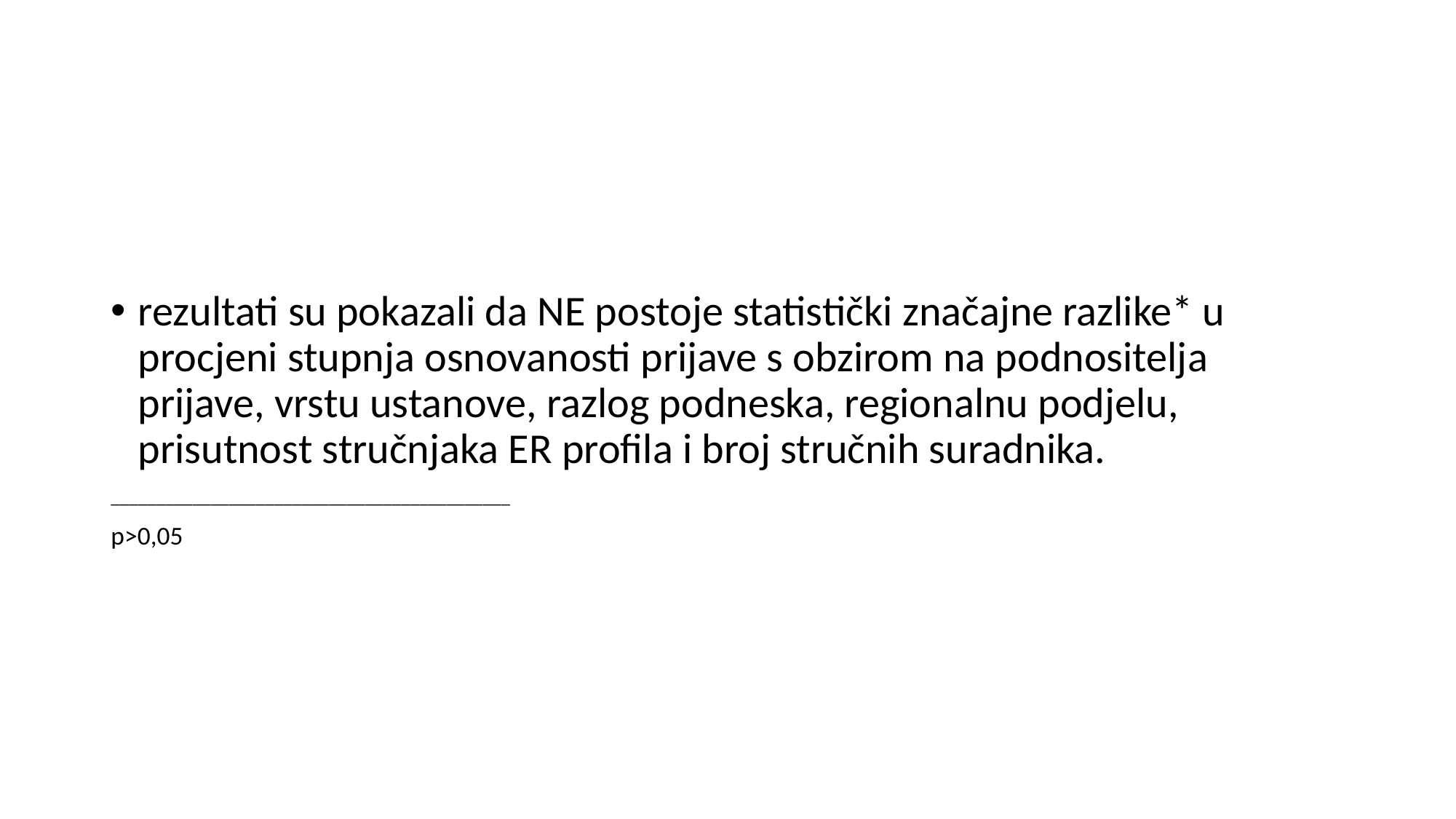

#

rezultati su pokazali da NE postoje statistički značajne razlike* u procjeni stupnja osnovanosti prijave s obzirom na podnositelja prijave, vrstu ustanove, razlog podneska, regionalnu podjelu, prisutnost stručnjaka ER profila i broj stručnih suradnika.
____________________________________________
p>0,05